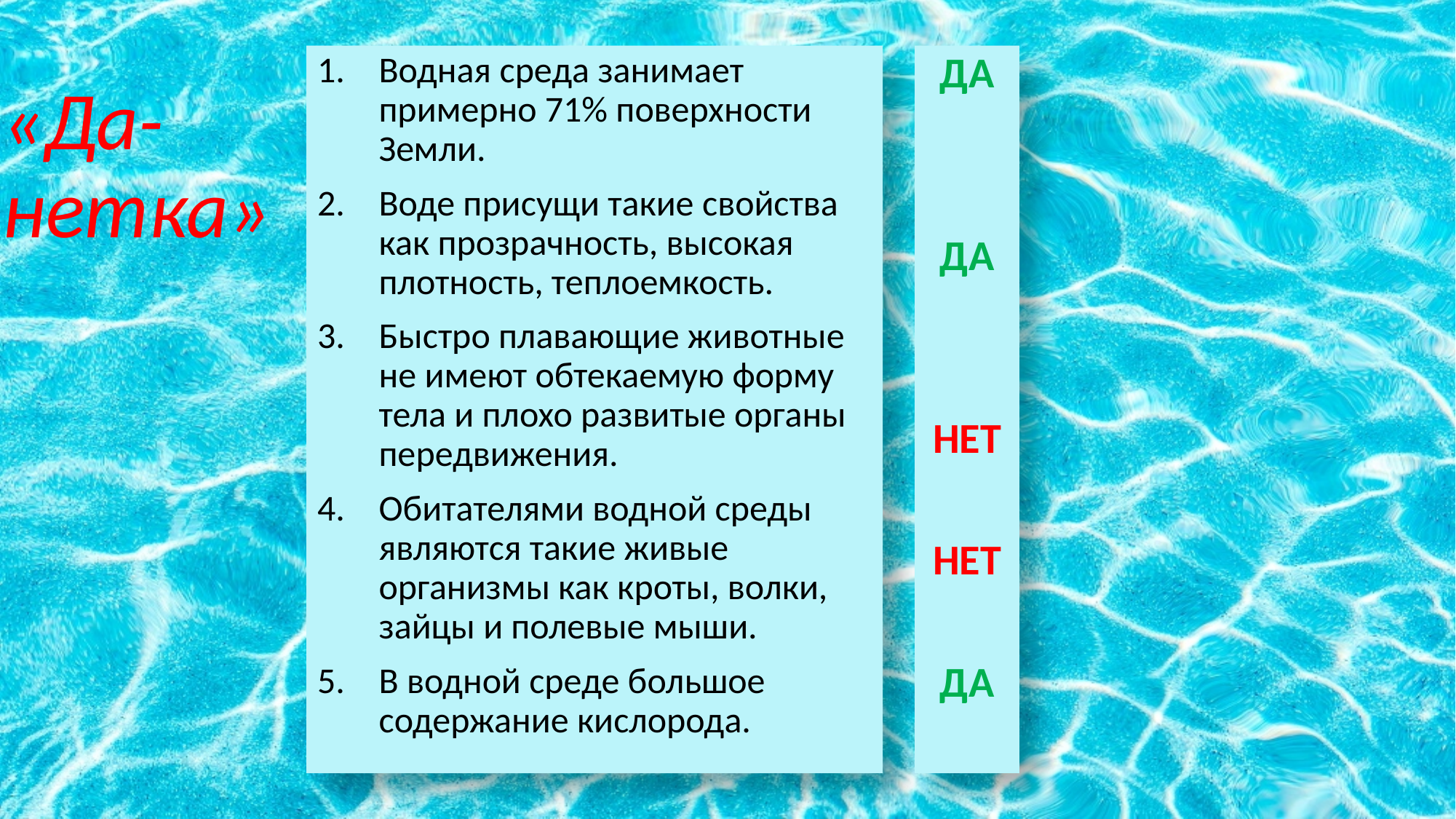

# «Да-нетка»
Водная среда занимает примерно 71% поверхности Земли.
Воде присущи такие свойства как прозрачность, высокая плотность, теплоемкость.
Быстро плавающие животные не имеют обтекаемую форму тела и плохо развитые органы передвижения.
Обитателями водной среды являются такие живые организмы как кроты, волки, зайцы и полевые мыши.
В водной среде большое содержание кислорода.
ДА

ДА

НЕТ

НЕТ

ДА